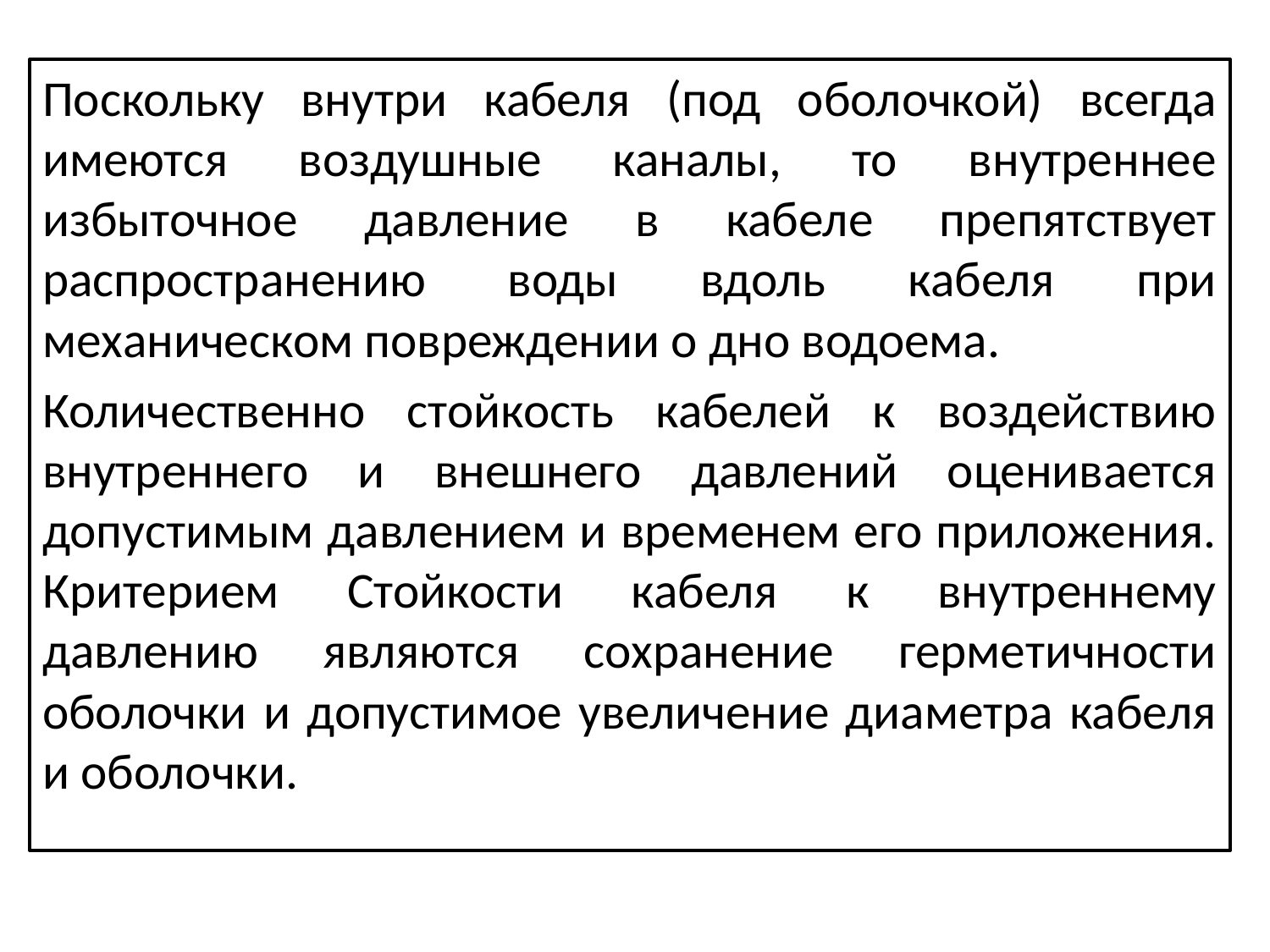

#
Поскольку внутри кабеля (под оболочкой) всегда имеются воздушные каналы, то внутреннее избыточное давление в кабеле препятствует распространению воды вдоль кабеля при механическом повреждении о дно водоема.
Количественно стойкость кабелей к воздействию внутреннего и внешнего давлений оценивается допустимым давлением и временем его приложения.
Критерием Стойкости кабеля к внутреннему давлению являются сохранение герметичности оболочки и допустимое увеличение диаметра кабеля и оболочки.